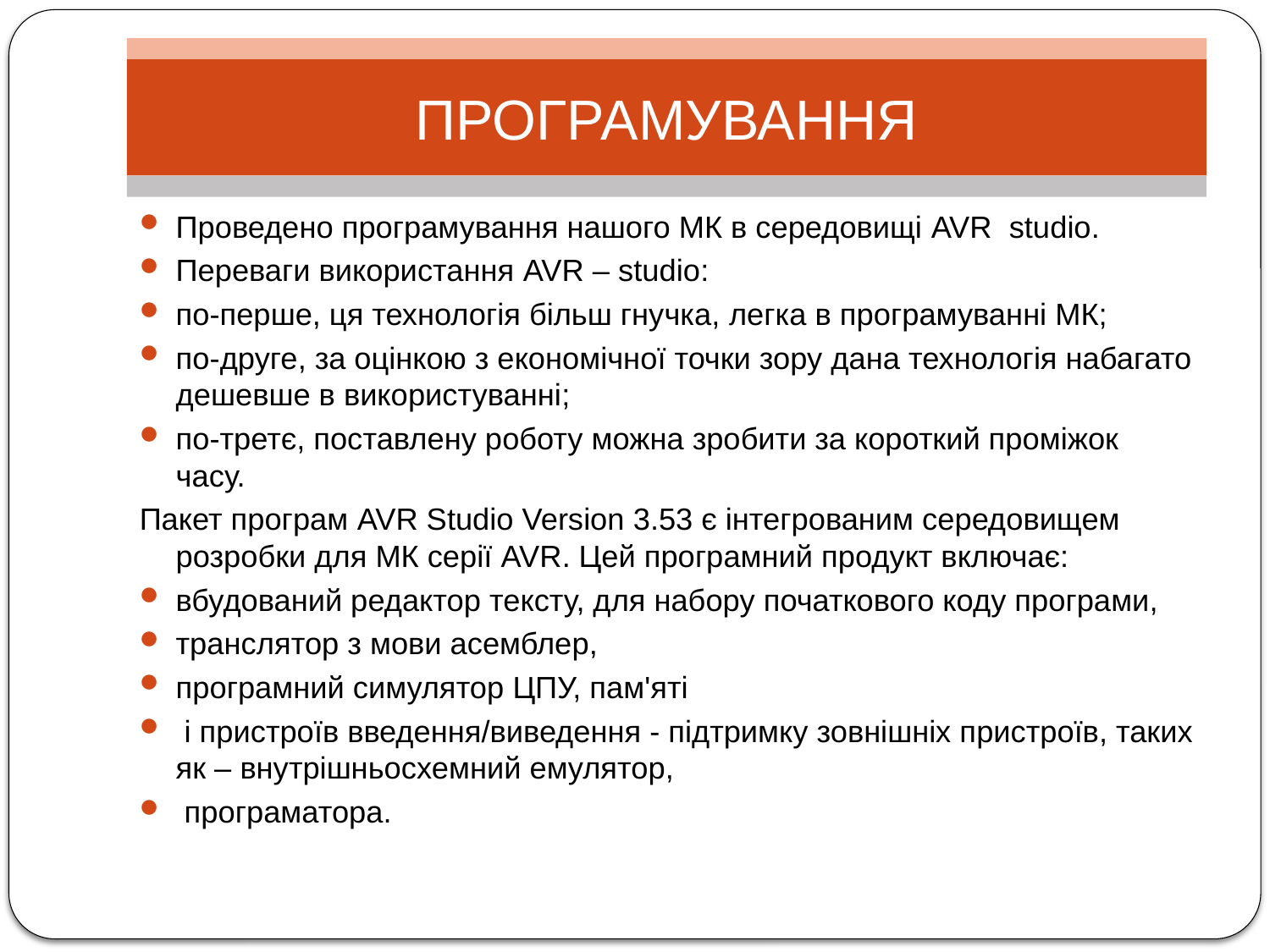

# ІНТЕРФЕС ПРОГРАМИ

ПРОГРАМУВАННЯ

Проведено програмування нашого МК в середовищі AVR  studio.
Переваги використання AVR – studio:
по-перше, ця технологія більш гнучка, легка в програмуванні МК;
по-друге, за оцінкою з економічної точки зору дана технологія набагато дешевше в використуванні;
по-третє, поставлену роботу можна зробити за короткий проміжок часу.
Пакет програм AVR Studio Version 3.53 є інтегрованим середовищем розробки для МК серії AVR. Цей програмний продукт включає:
вбудований редактор тексту, для набору початкового коду програми,
транслятор з мови асемблер,
програмний симулятор ЦПУ, пам'яті
 і пристроїв введення/виведення - підтримку зовнішніх пристроїв, таких як – внутрішньосхемний емулятор,
 програматора.